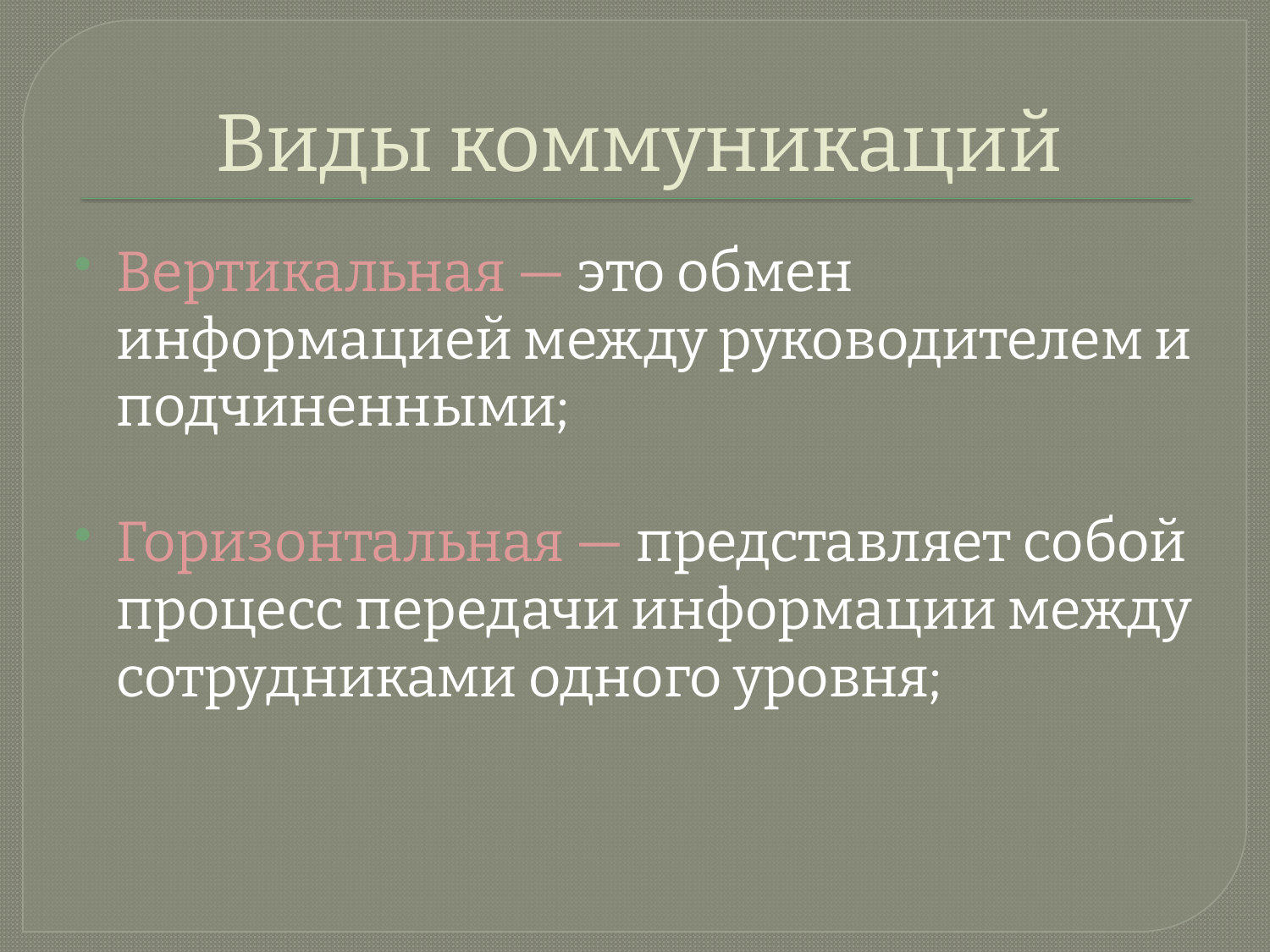

# Виды коммуникаций
Вертикальная — это обмен информацией между руководителем и подчиненными;

Горизонтальная — представляет собой процесс передачи информации между сотрудниками одного уровня;